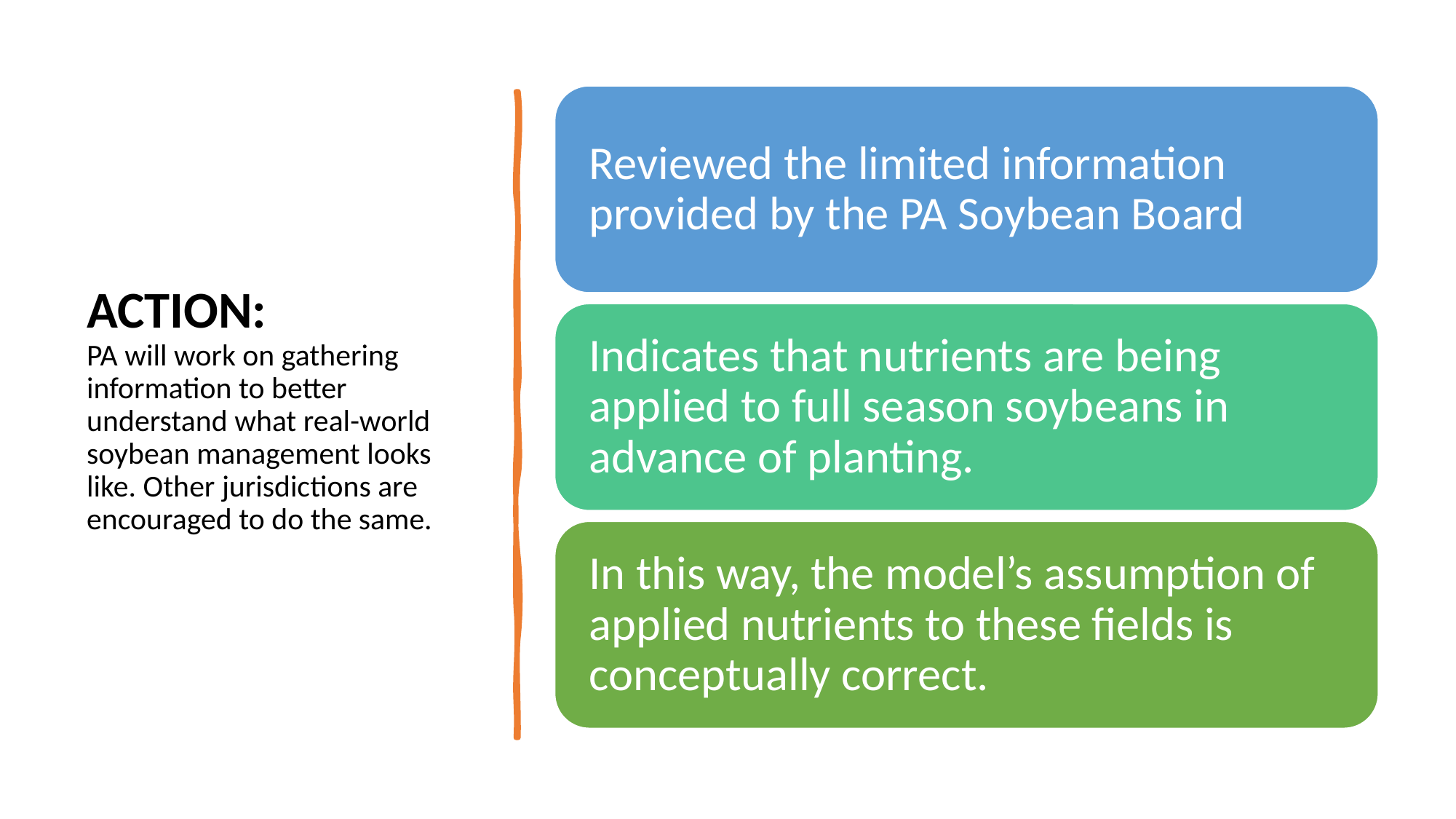

Reviewed the limited information provided by the PA Soybean Board
Indicates that nutrients are being applied to full season soybeans in advance of planting.
In this way, the model’s assumption of applied nutrients to these fields is conceptually correct.
# ACTION: PA will work on gathering information to better understand what real-world soybean management looks like. Other jurisdictions are encouraged to do the same.